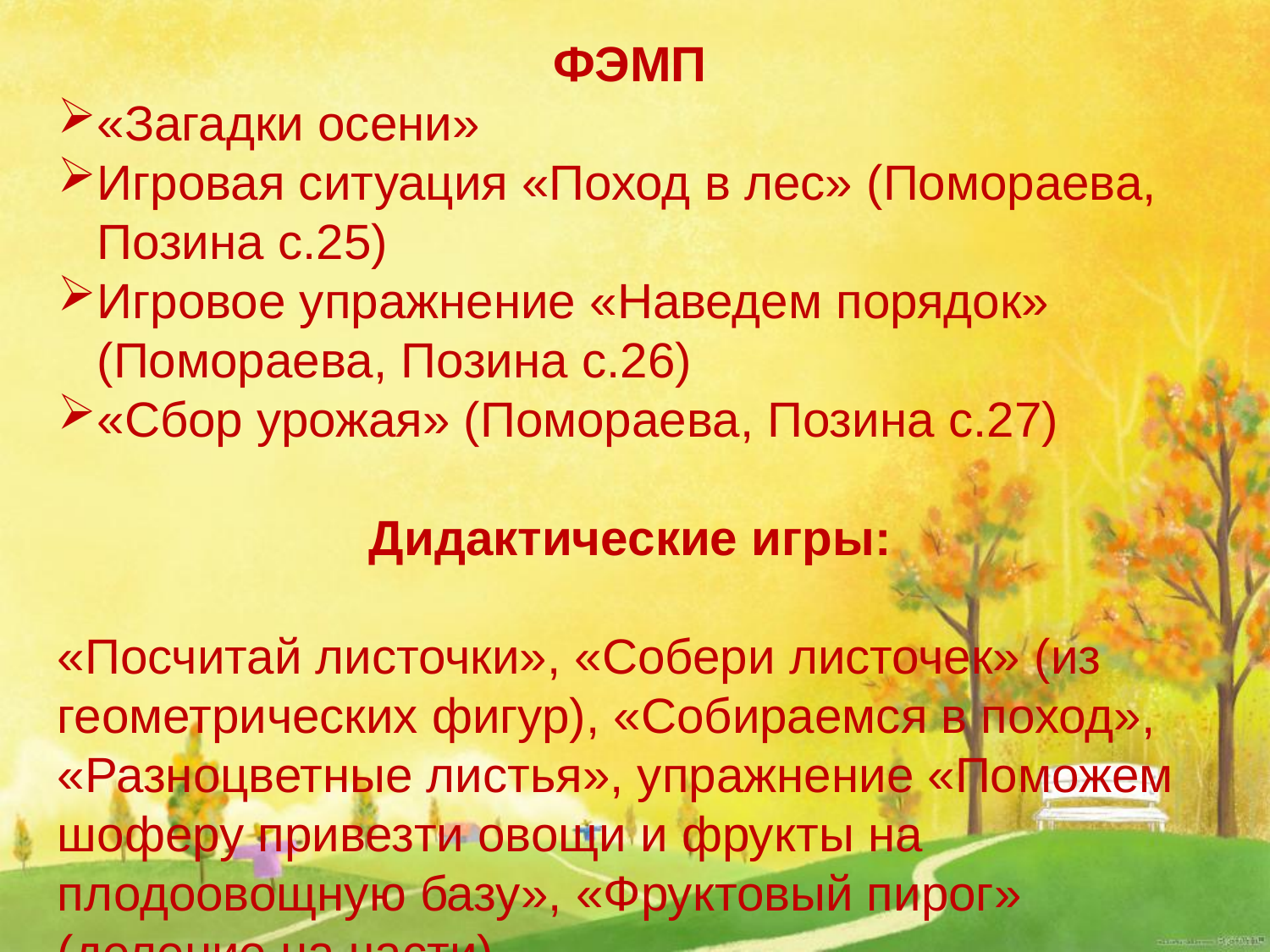

ФЭМП
«Загадки осени»
Игровая ситуация «Поход в лес» (Помораева, Позина с.25)
Игровое упражнение «Наведем порядок» (Помораева, Позина с.26)
«Сбор урожая» (Помораева, Позина с.27)

Дидактические игры:

«Посчитай листочки», «Собери листочек» (из геометрических фигур), «Собираемся в поход», «Разноцветные листья», упражнение «Поможем шоферу привезти овощи и фрукты на плодоовощную базу», «Фруктовый пирог» (деление на части)